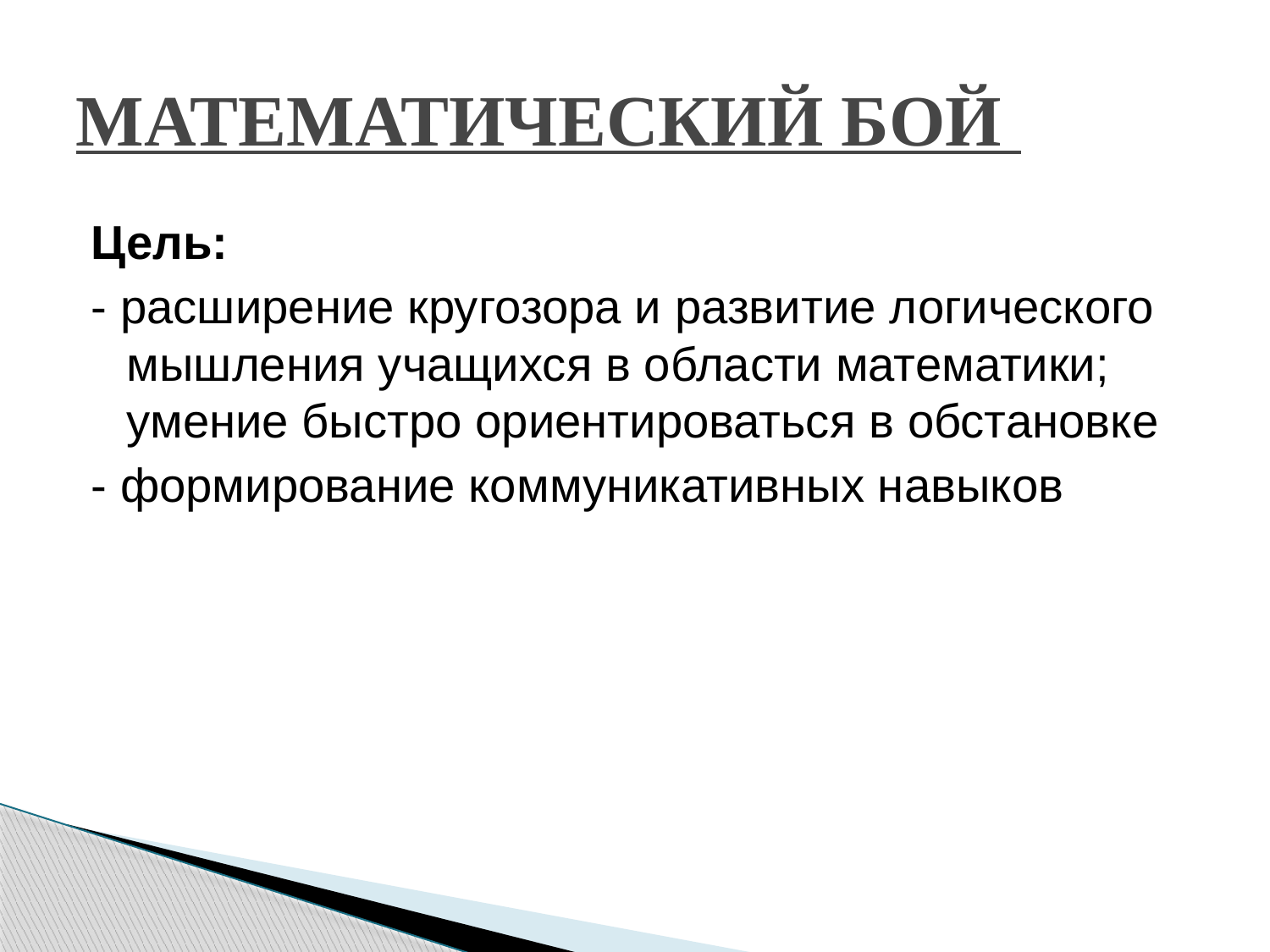

# МАТЕМАТИЧЕСКИЙ БОЙ
Цель:
- расширение кругозора и развитие логического мышления учащихся в области математики; умение быстро ориентироваться в обстановке
- формирование коммуникативных навыков